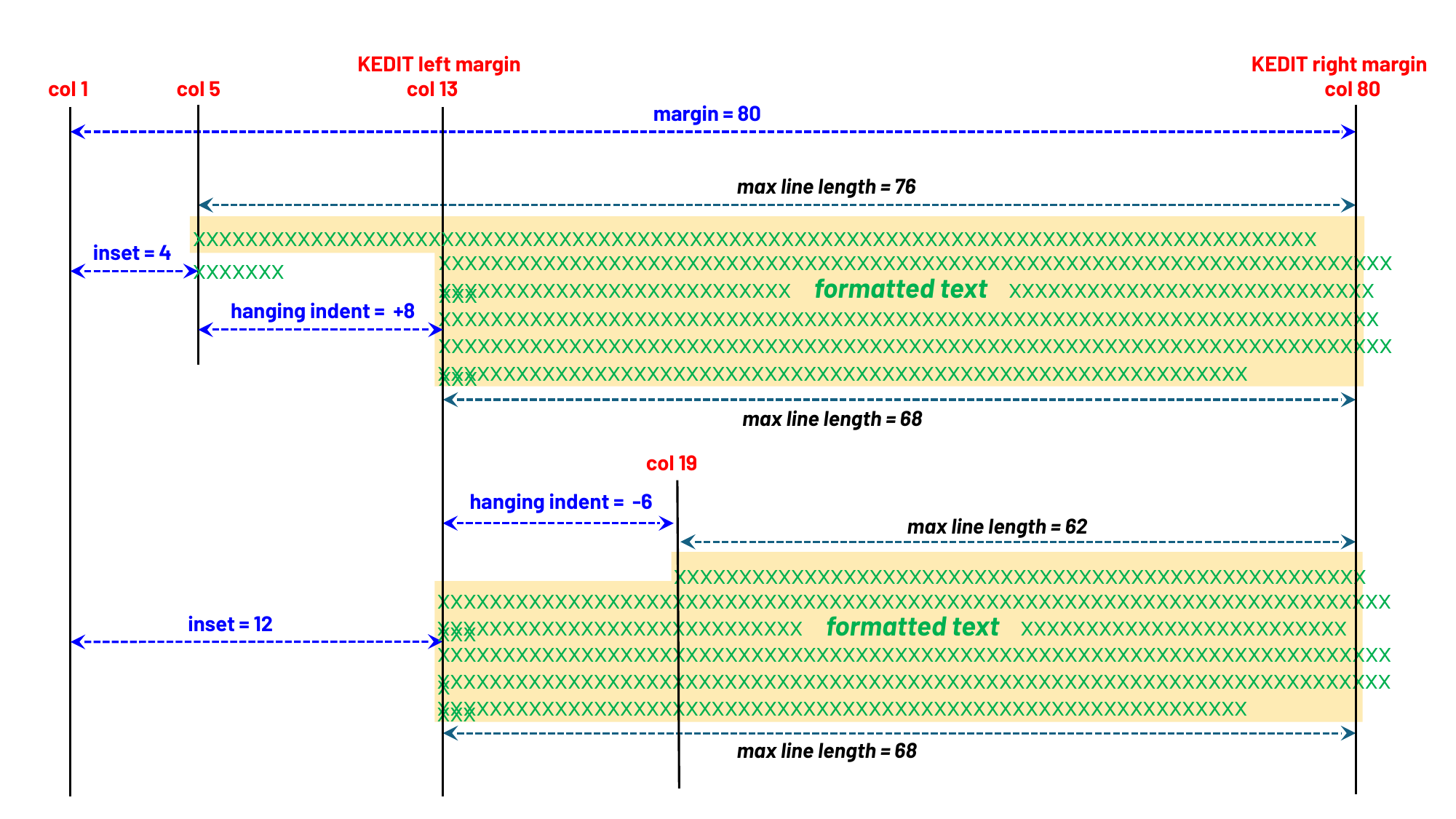

KEDIT left margin
KEDIT right margin
col 13
col 80
col 1
col 5
margin = 80
max line length = 76
xxxxxxxxxxxxxxxxxxxxxxxxxxxxxxxxxxxxxxxxxxxxxxxxxxxxxxxxxxxxxxxxxxxxxxxxxxxxxxxxxxxxxxxxxxxxx

inset = 4

xxxxxxxxxxxxxxxxxxxxxxxxxxxxxxxxxxxxxxxxxxxxxxxxxxxxxxxxxxxxxxxxxxxxxxxxxxxx
xxxxxxxxxxxxxxxxxxxxxxxxxxx    formatted text    xxxxxxxxxxxxxxxxxxxxxxxxxxxx
hanging indent =  +8
xxxxxxxxxxxxxxxxxxxxxxxxxxxxxxxxxxxxxxxxxxxxxxxxxxxxxxxxxxxxxxxxxxxxxxxx
xxxxxxxxxxxxxxxxxxxxxxxxxxxxxxxxxxxxxxxxxxxxxxxxxxxxxxxxxxxxxxxxxxxxxxxxxxxx
xxxxxxxxxxxxxxxxxxxxxxxxxxxxxxxxxxxxxxxxxxxxxxxxxxxxxxxxxxxxxx
max line length = 68
col 19
hanging indent =  -6
max line length = 62

xxxxxxxxxxxxxxxxxxxxxxxxxxxxxxxxxxxxxxxxxxxxxxxxxxxxx

xxxxxxxxxxxxxxxxxxxxxxxxxxxxxxxxxxxxxxxxxxxxxxxxxxxxxxxxxxxxxxxxxxxxxxxxxxxx
xxxxxxxxxxxxxxxxxxxxxxxxxxxx    formatted text    xxxxxxxxxxxxxxxxxxxxxxxxx
inset = 12
xxxxxxxxxxxxxxxxxxxxxxxxxxxxxxxxxxxxxxxxxxxxxxxxxxxxxxxxxxxxxxxxxxxxxxxxxx
xxxxxxxxxxxxxxxxxxxxxxxxxxxxxxxxxxxxxxxxxxxxxxxxxxxxxxxxxxxxxxxxxxxxxxxxxxxx
xxxxxxxxxxxxxxxxxxxxxxxxxxxxxxxxxxxxxxxxxxxxxxxxxxxxxxxxxxxxxx
max line length = 68